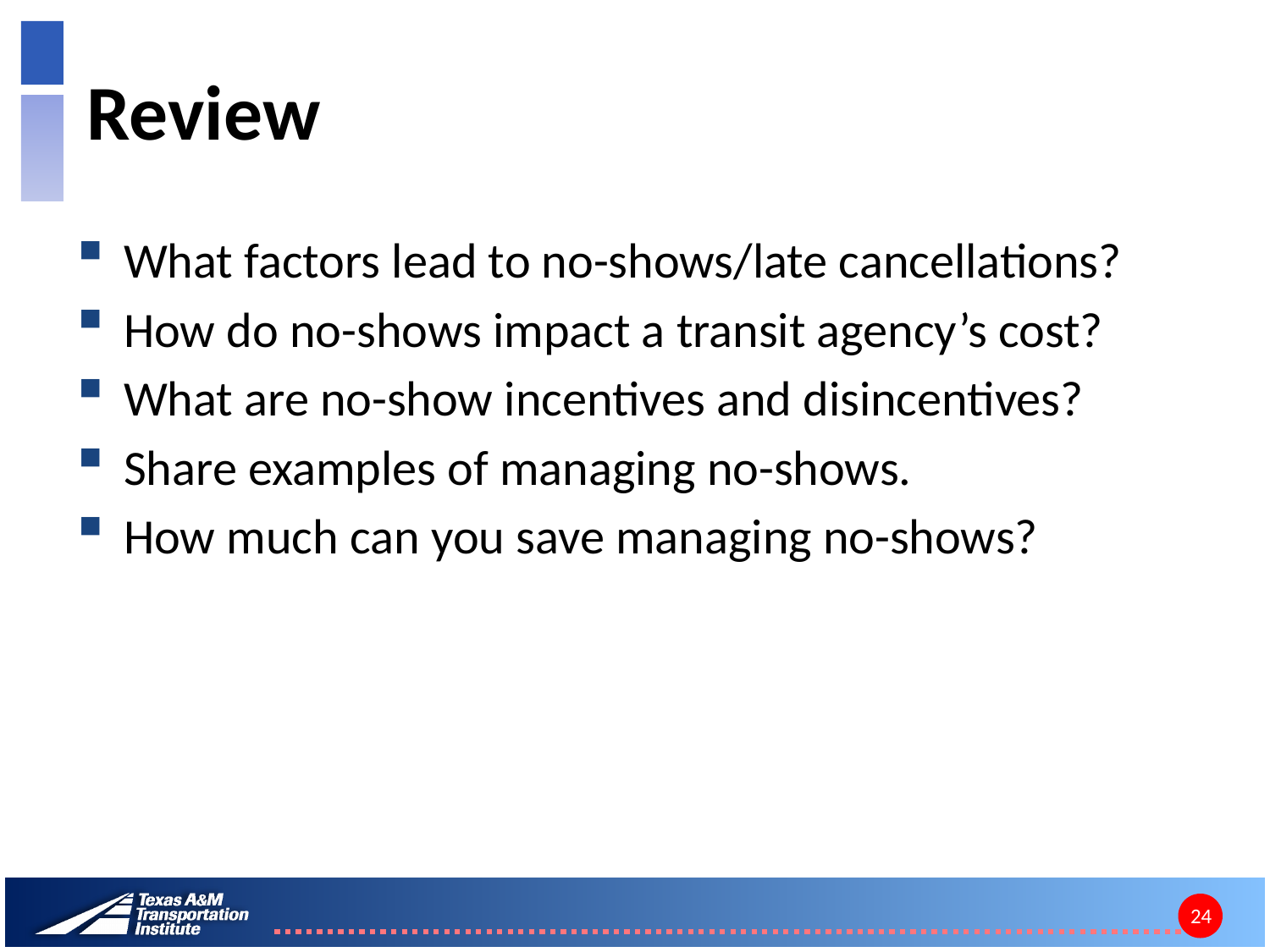

# Review
What factors lead to no-shows/late cancellations?
How do no-shows impact a transit agency’s cost?
What are no-show incentives and disincentives?
Share examples of managing no-shows.
How much can you save managing no-shows?
24